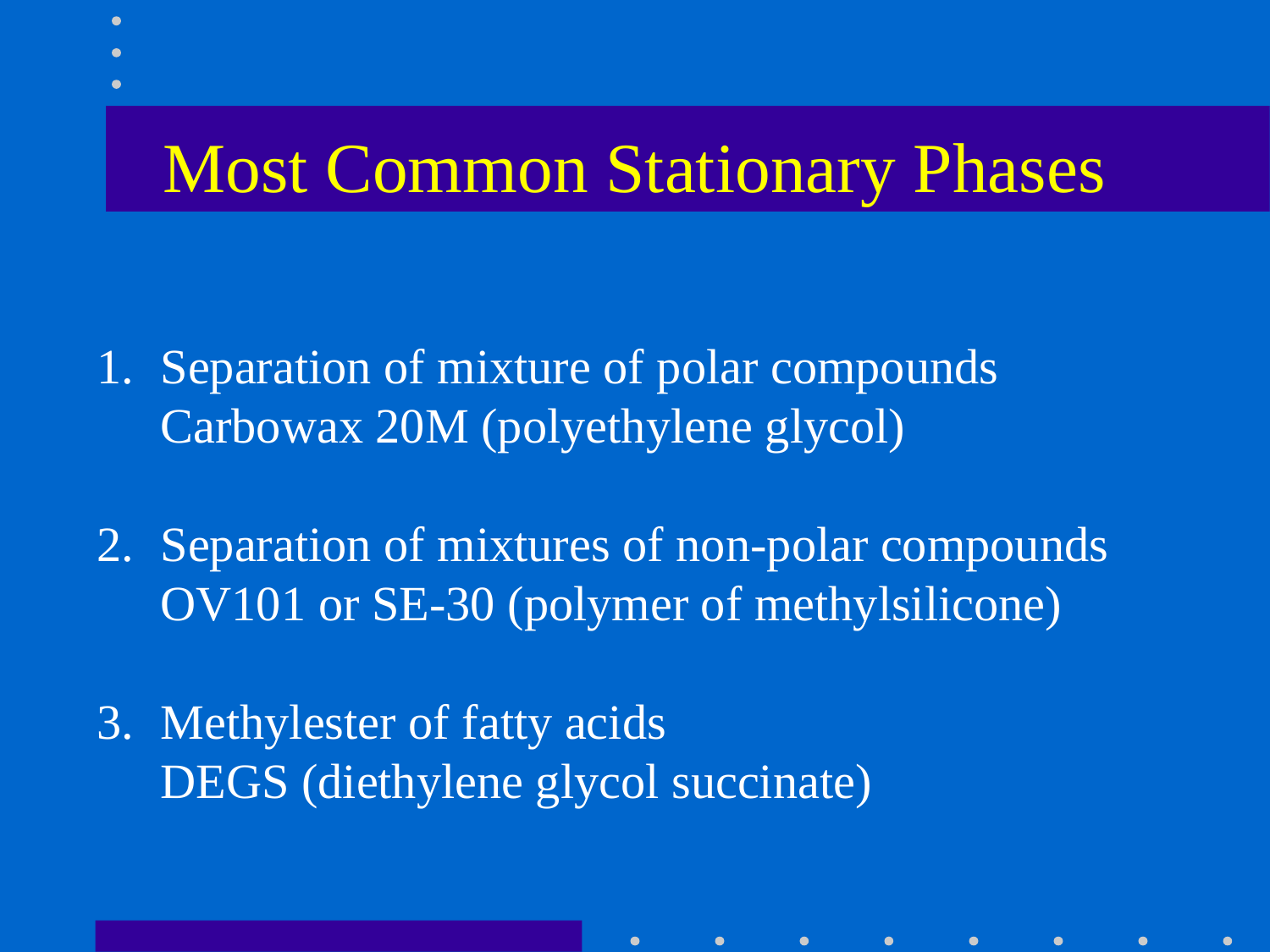

# Most Common Stationary Phases
1.	Separation of mixture of polar compounds
	Carbowax 20M (polyethylene glycol)

2.	Separation of mixtures of non-polar compounds
	OV101 or SE-30 (polymer of methylsilicone)

Methylester of fatty acids
	DEGS (diethylene glycol succinate)